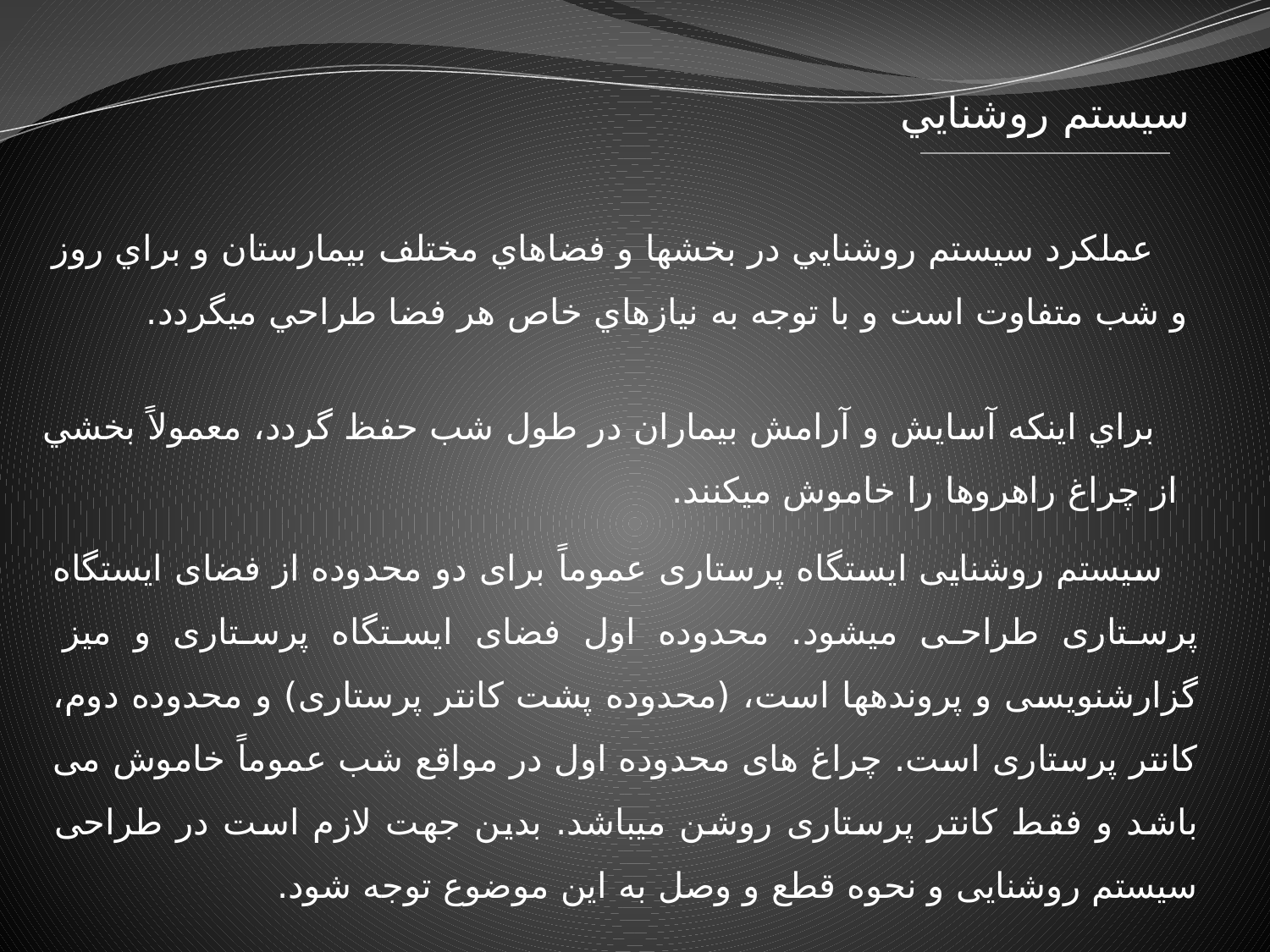

سيستم روشنايي
   عملكرد سيستم روشنايي در بخش‏ها و فضاهاي مختلف بيمارستان و براي روز و شب متفاوت است و با توجه به نيازهاي خاص هر فضا طراحي مي‏گردد.
  براي اينكه آسايش و آرامش بيماران در طول شب حفظ گردد، معمولاً بخشي از چراغ راهروها را خاموش مي‏كنند.
   سیستم روشنایی ایستگاه پرستاری عموماً برای دو محدوده از فضای ایستگاه پرستاری طراحی می‏شود. محدوده اول فضای ایستگاه پرستاری و میز گزارش‏نویسی و پرونده‏ها است، (محدوده پشت کانتر پرستاری) و محدوده دوم، کانتر پرستاری است. چراغ های محدوده اول در مواقع شب عموماً خاموش می باشد و فقط کانتر پرستاری روشن می‏باشد. بدین جهت لازم است در طراحی سیستم روشنایی و نحوه قطع و وصل به این موضوع توجه شود.